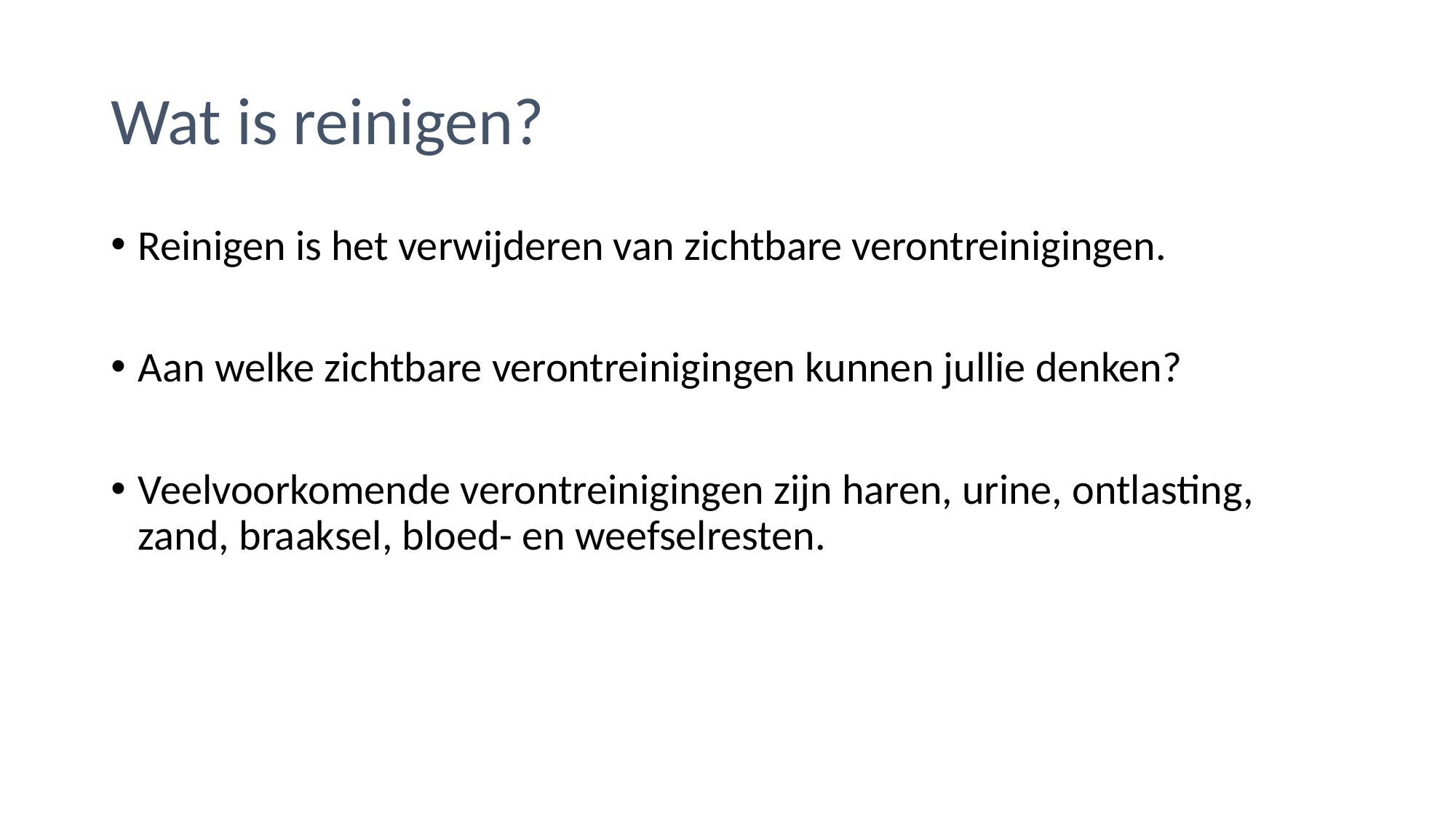

# Wat is reinigen?
Reinigen is het verwijderen van zichtbare verontreinigingen.

Aan welke zichtbare verontreinigingen kunnen jullie denken?

Veelvoorkomende verontreinigingen zijn haren, urine, ontlasting, zand, braaksel, bloed- en weefselresten.